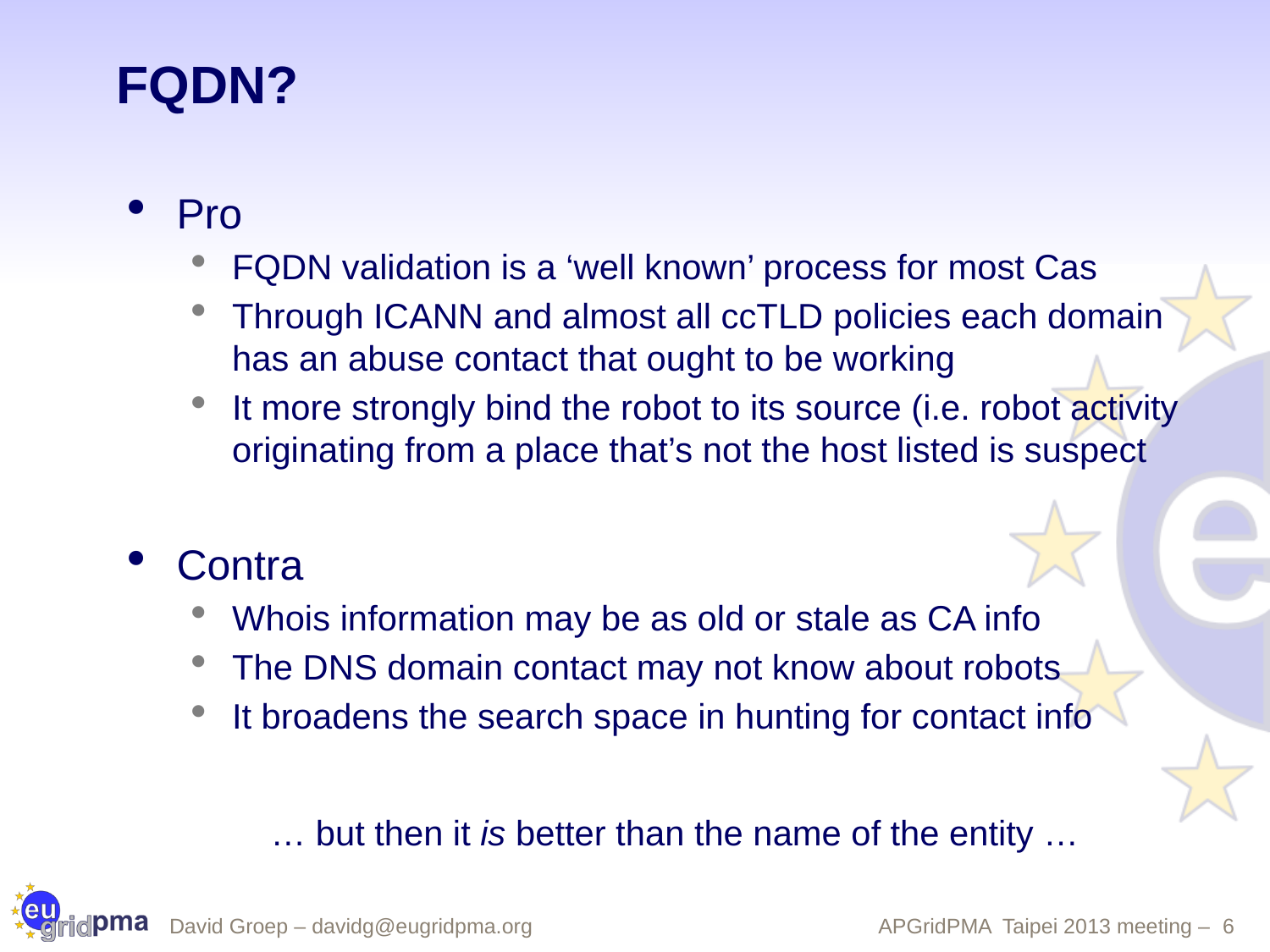

# FQDN?
Pro
FQDN validation is a ‘well known’ process for most Cas
Through ICANN and almost all ccTLD policies each domain has an abuse contact that ought to be working
It more strongly bind the robot to its source (i.e. robot activity originating from a place that’s not the host listed is suspect

Contra
Whois information may be as old or stale as CA info
The DNS domain contact may not know about robots
It broadens the search space in hunting for contact info

… but then it is better than the name of the entity …